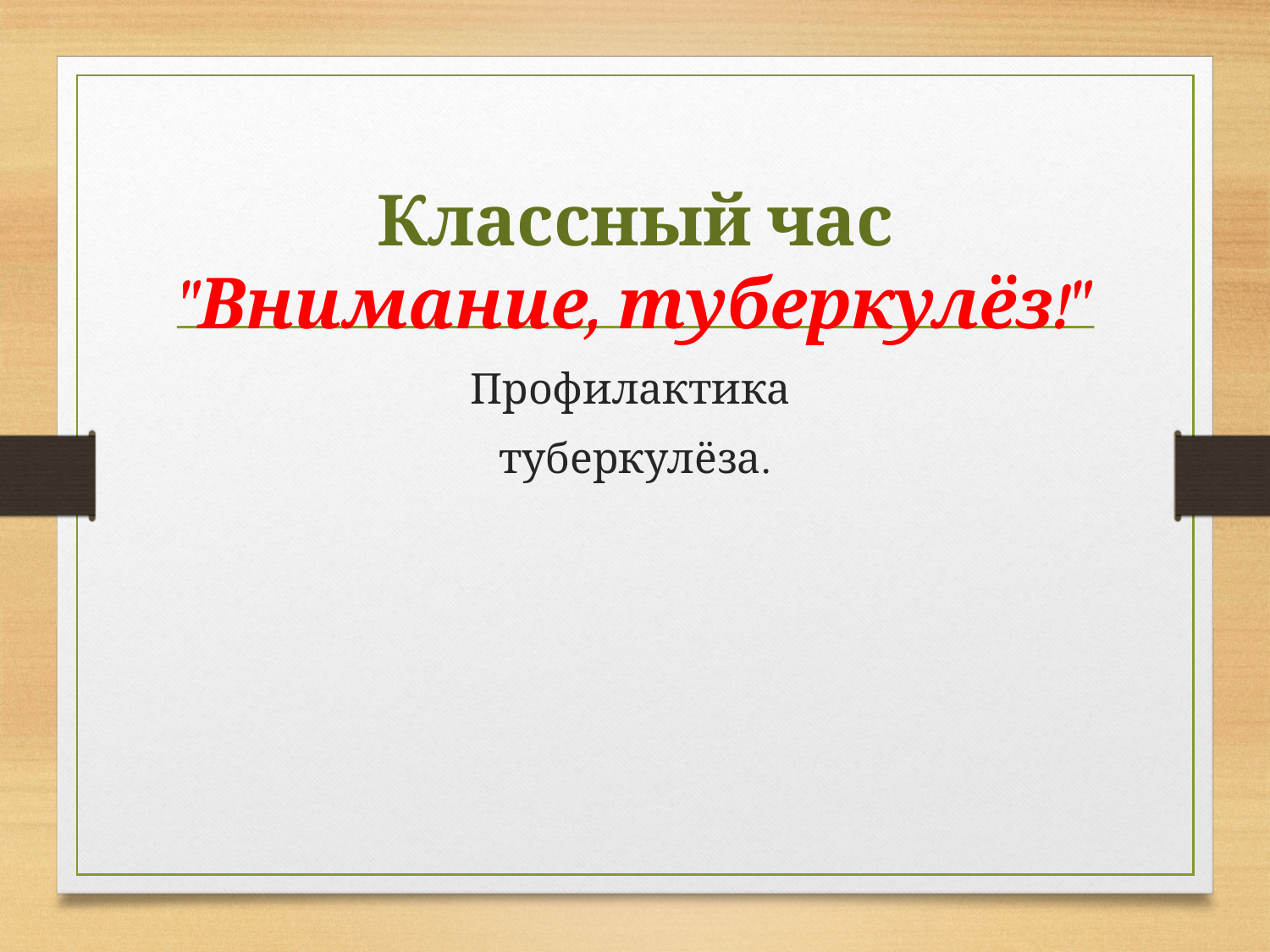

# Классный час

"Внимание, туберкулёз!"
Профилактика
туберкулёза.